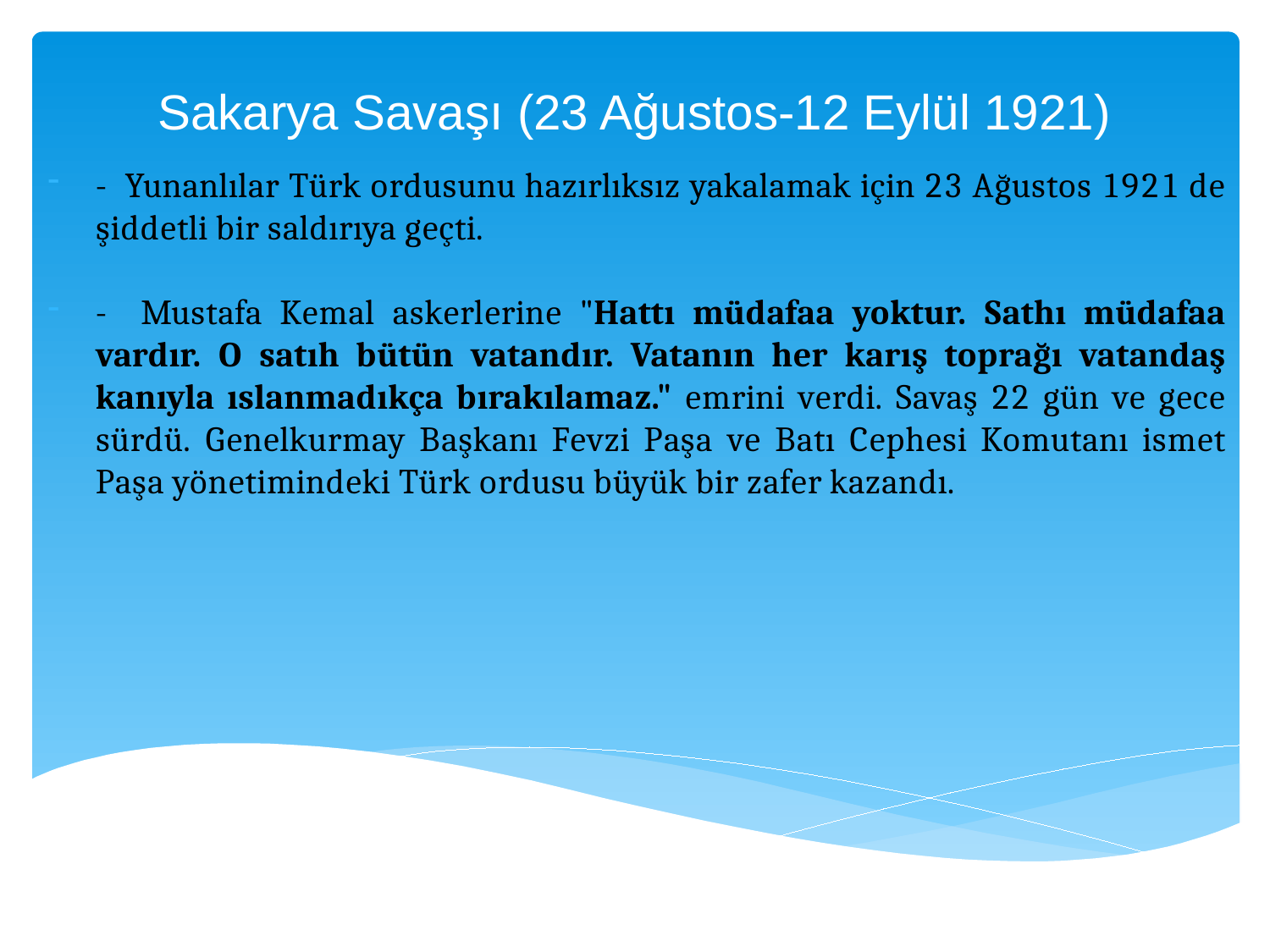

# Sakarya Savaşı (23 Ağustos-12 Eylül 1921)
-  Yunanlılar Türk ordusunu hazırlıksız yaka­lamak için 23 Ağustos 1921 de şiddetli bir saldırıya geçti.

-  Mustafa Kemal askerlerine "Hattı müdafaa yoktur. Sathı müdafaa vardır. O satıh bü­tün vatandır. Vatanın her karış toprağı va­tandaş kanıyla ıslanmadıkça bırakılamaz." emrini verdi. Savaş 22 gün ve gece sürdü. Genelkurmay Başkanı Fevzi Paşa ve Batı Cephesi Komutanı ismet Paşa yönetimin­deki Türk ordusu büyük bir zafer kazandı.